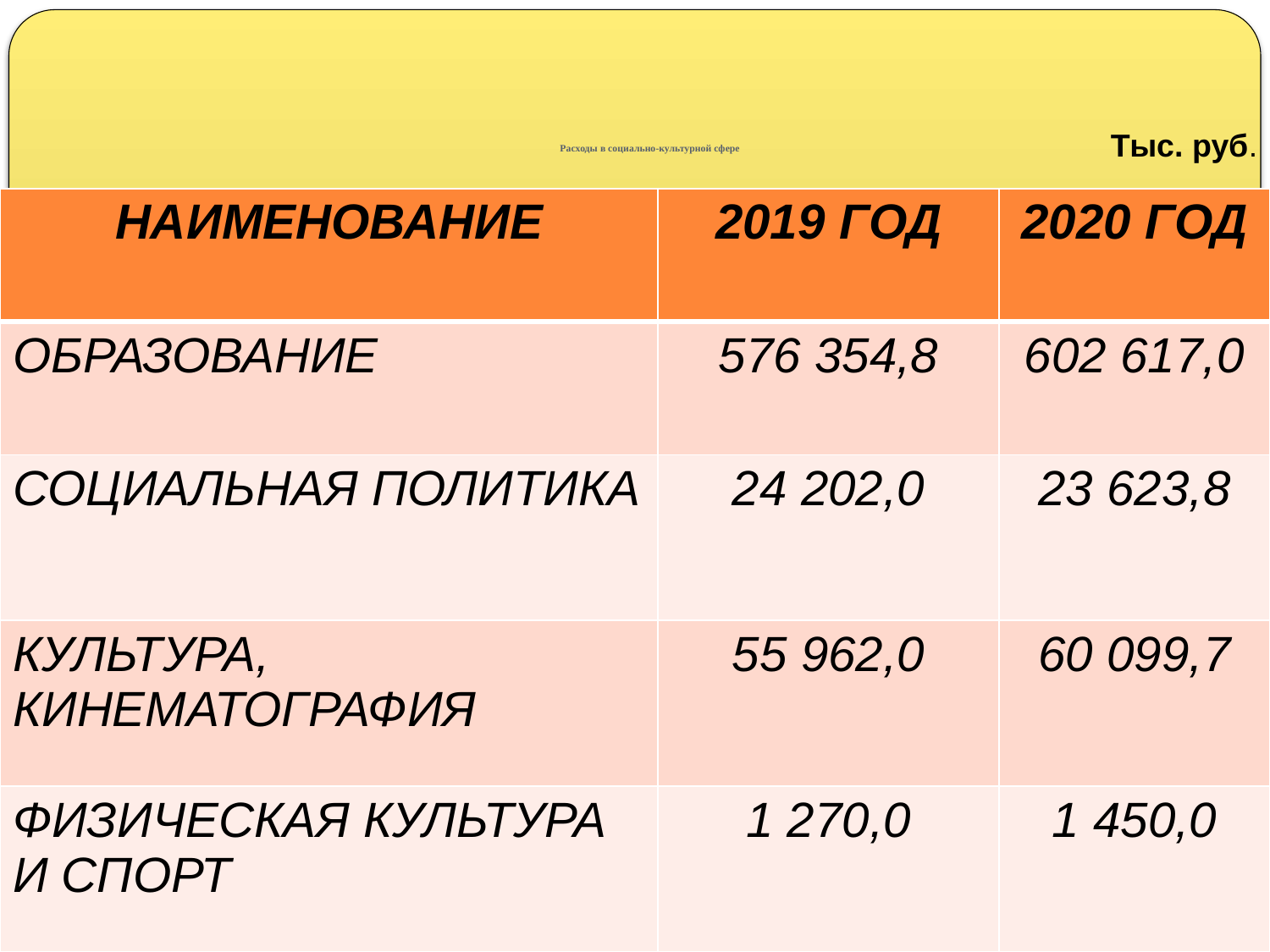

# Расходы в социально-культурной сфере
Тыс. руб.
| НАИМЕНОВАНИЕ | 2019 ГОД | 2020 ГОД |
| --- | --- | --- |
| ОБРАЗОВАНИЕ | 576 354,8 | 602 617,0 |
| СОЦИАЛЬНАЯ ПОЛИТИКА | 24 202,0 | 23 623,8 |
| КУЛЬТУРА, КИНЕМАТОГРАФИЯ | 55 962,0 | 60 099,7 |
| ФИЗИЧЕСКАЯ КУЛЬТУРА И СПОРТ | 1 270,0 | 1 450,0 |